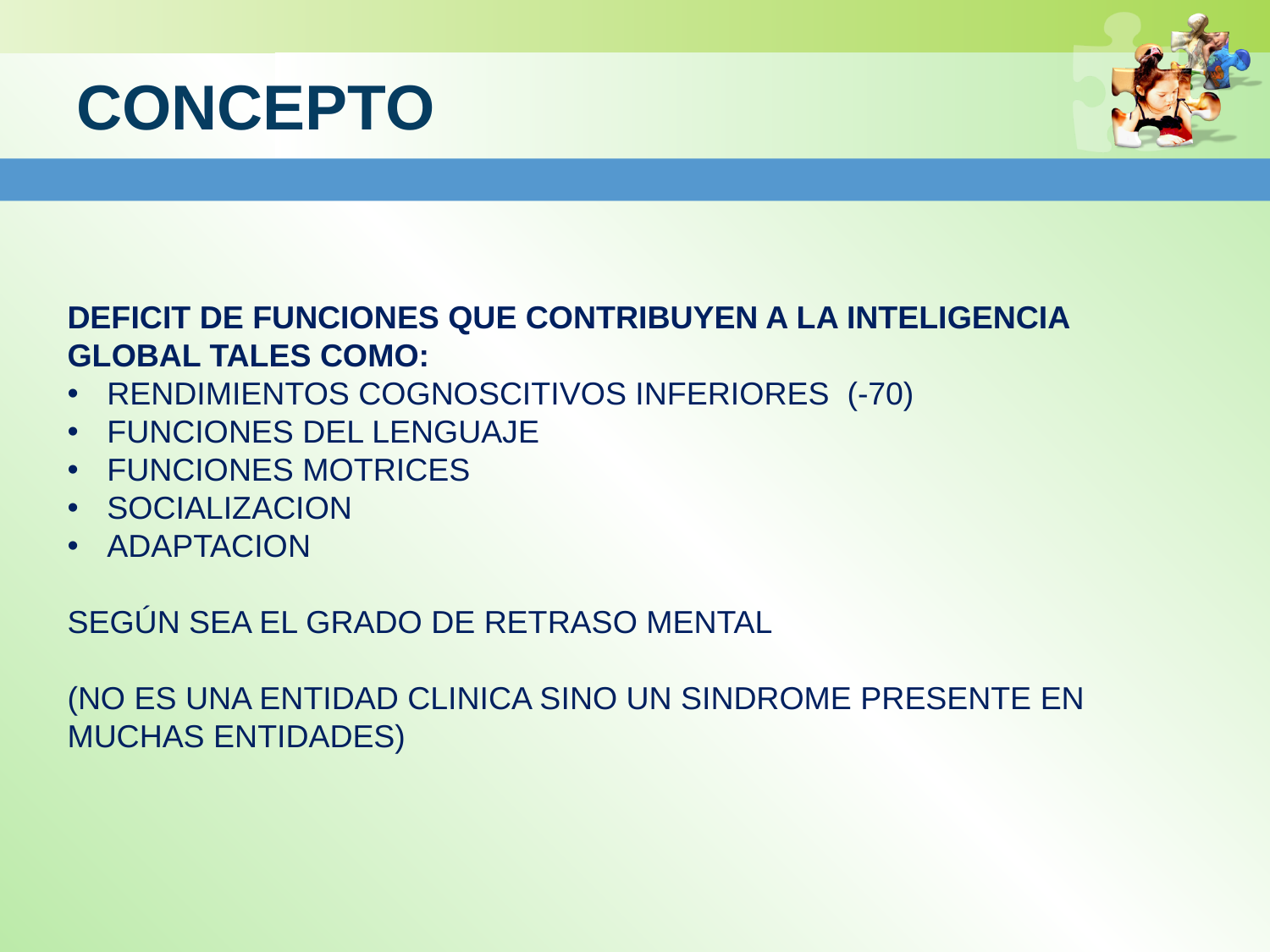

# CONCEPTO

DEFICIT DE FUNCIONES QUE CONTRIBUYEN A LA INTELIGENCIA GLOBAL TALES COMO:
RENDIMIENTOS COGNOSCITIVOS INFERIORES  (-70)
FUNCIONES DEL LENGUAJE
FUNCIONES MOTRICES
SOCIALIZACION
ADAPTACION

SEGÚN SEA EL GRADO DE RETRASO MENTAL

(NO ES UNA ENTIDAD CLINICA SINO UN SINDROME PRESENTE EN MUCHAS ENTIDADES)